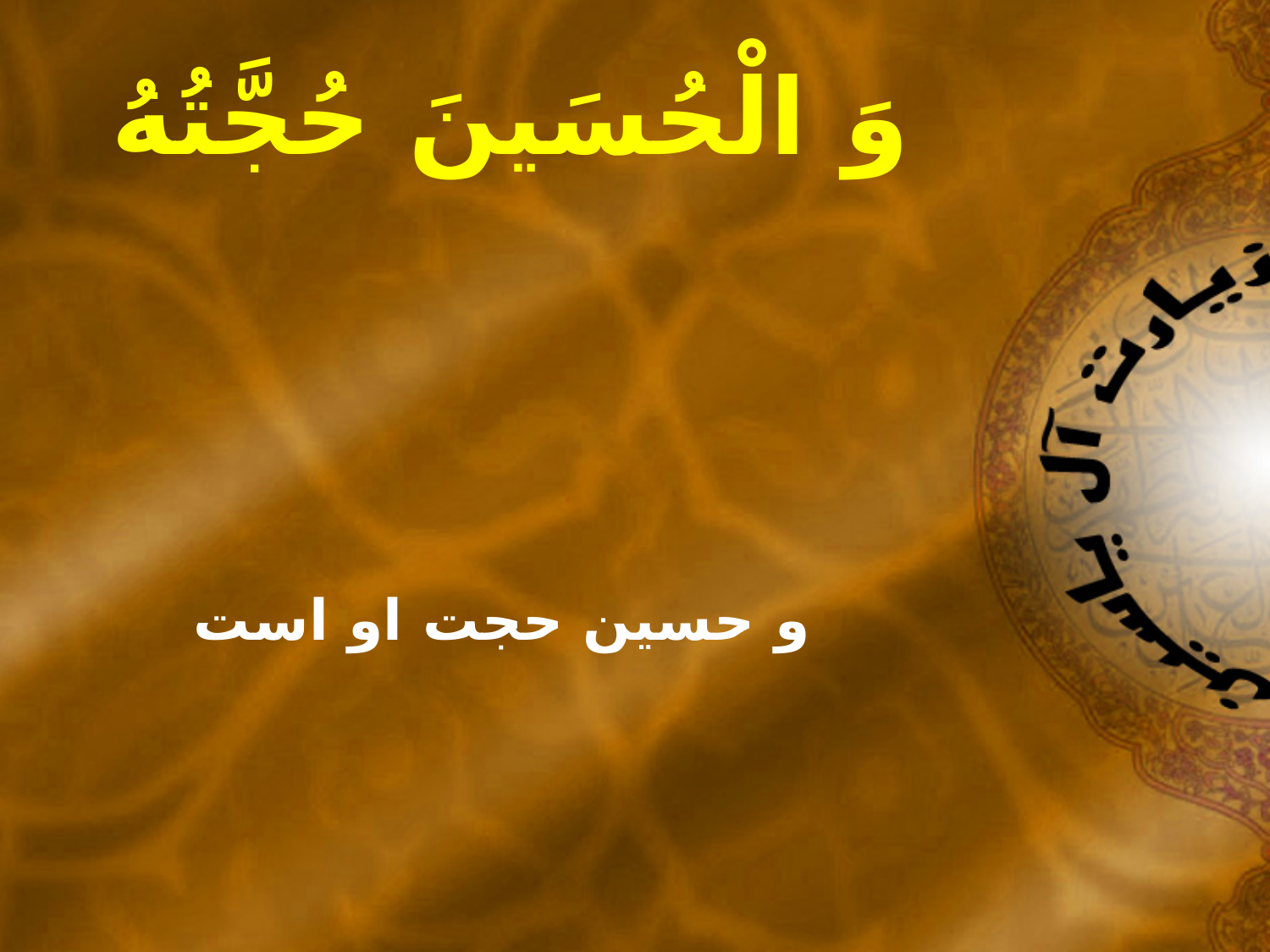

وَ الْحُسَينَ حُجَّتُهُ
و حسين حجت او است